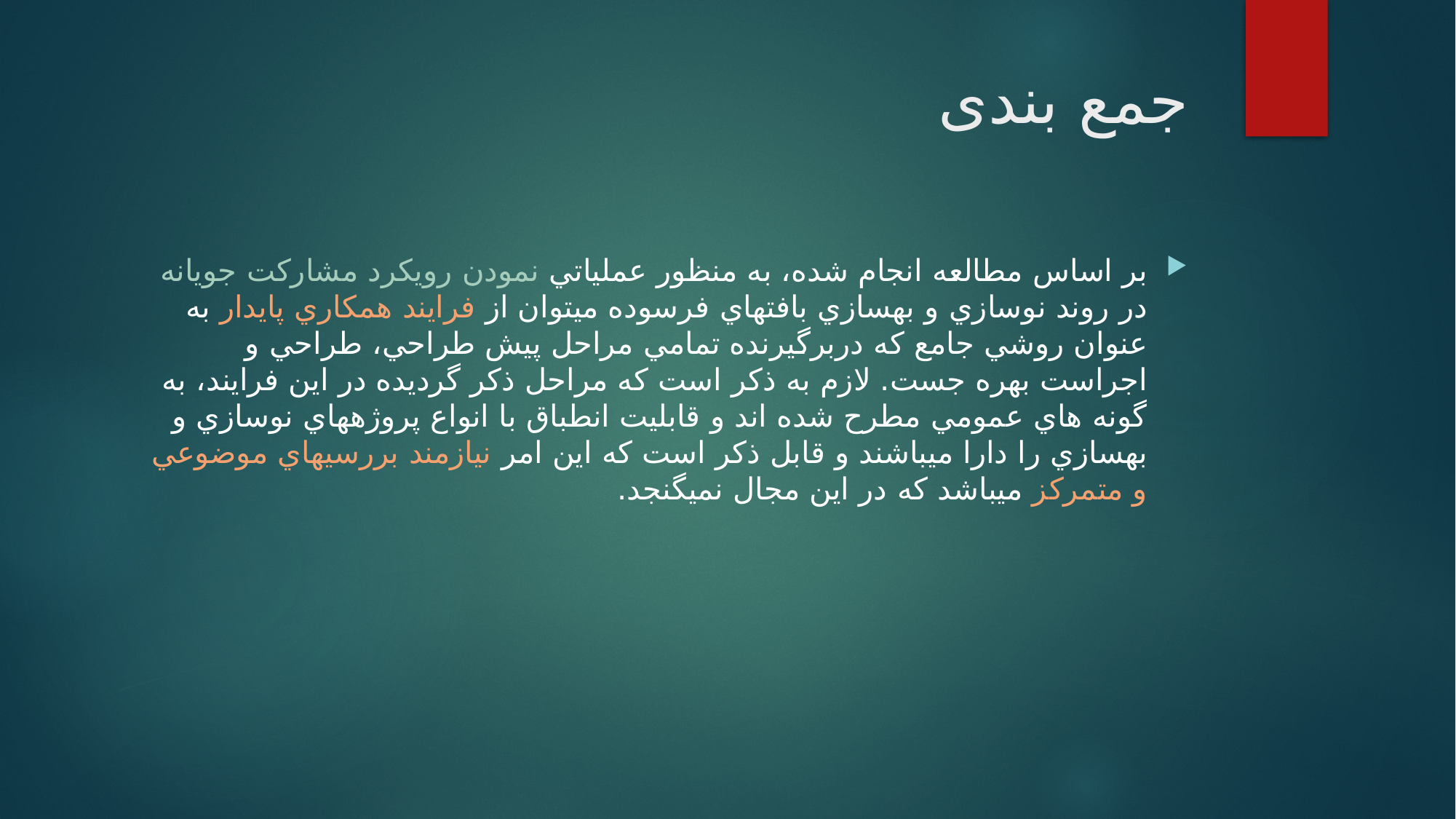

# جمع بندی
بر اساس مطالعه انجام شده، به منظور عملياتي نمودن رويكرد مشاركت جويانه در روند نوسازي و بهسازي بافتهاي فرسوده ميتوان از فرايند همكاري پايدار به عنوان روشي جامع كه دربرگيرنده تمامي مراحل پيش طراحي، طراحي و اجراست بهره جست. لازم به ذكر است كه مراحل ذكر گرديده در اين فرايند، به گونه هاي عمومي مطرح شده اند و قابليت انطباق با انواع پروژههاي نوسازي و بهسازي را دارا ميباشند و قابل ذكر است كه اين امر نيازمند بررسيهاي موضوعي و متمركز ميباشد كه در اين مجال نميگنجد.